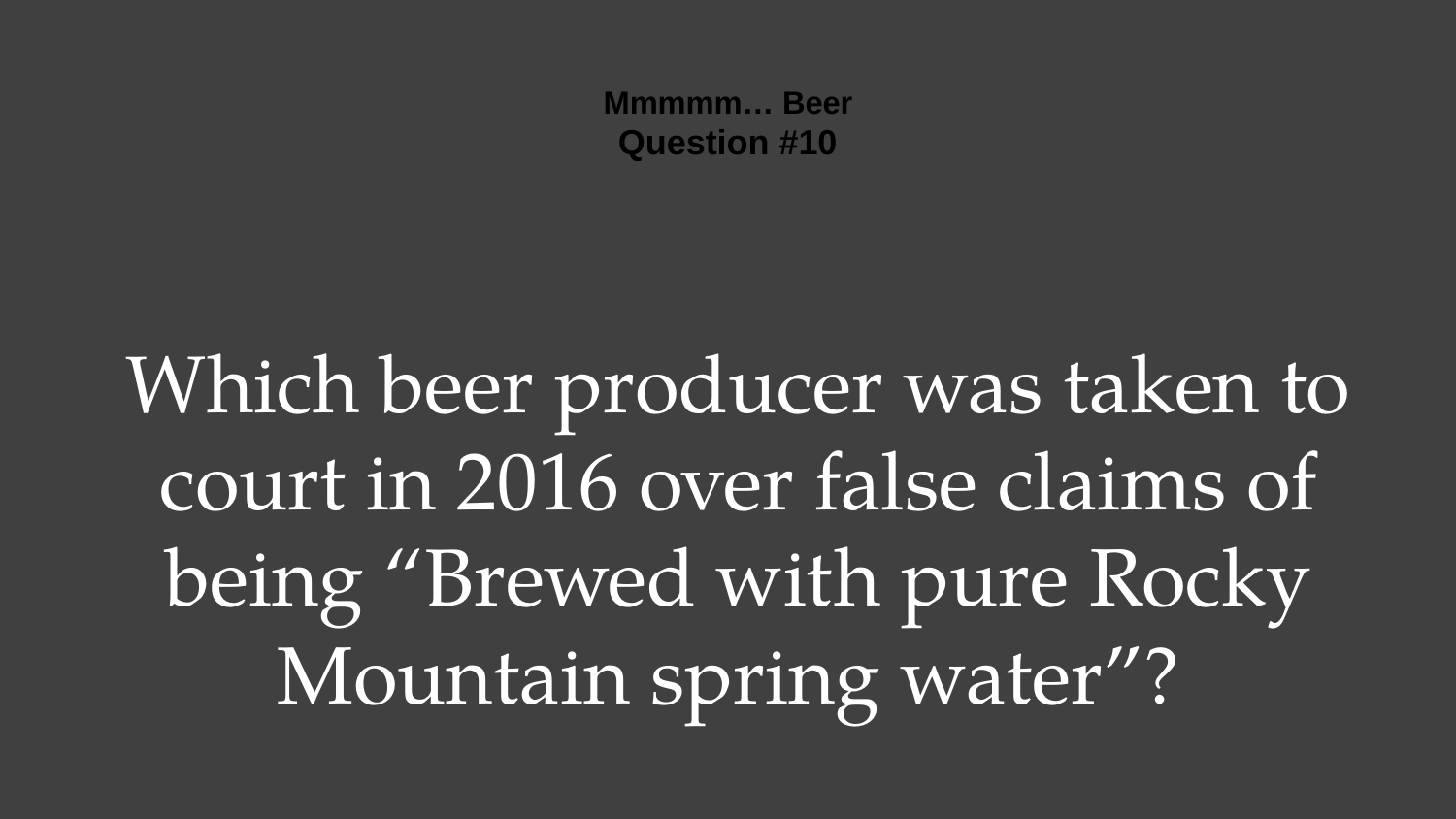

# Mmmmm… Beer Question #10
Which beer producer was taken to court in 2016 over false claims of being “Brewed with pure Rocky Mountain spring water”?